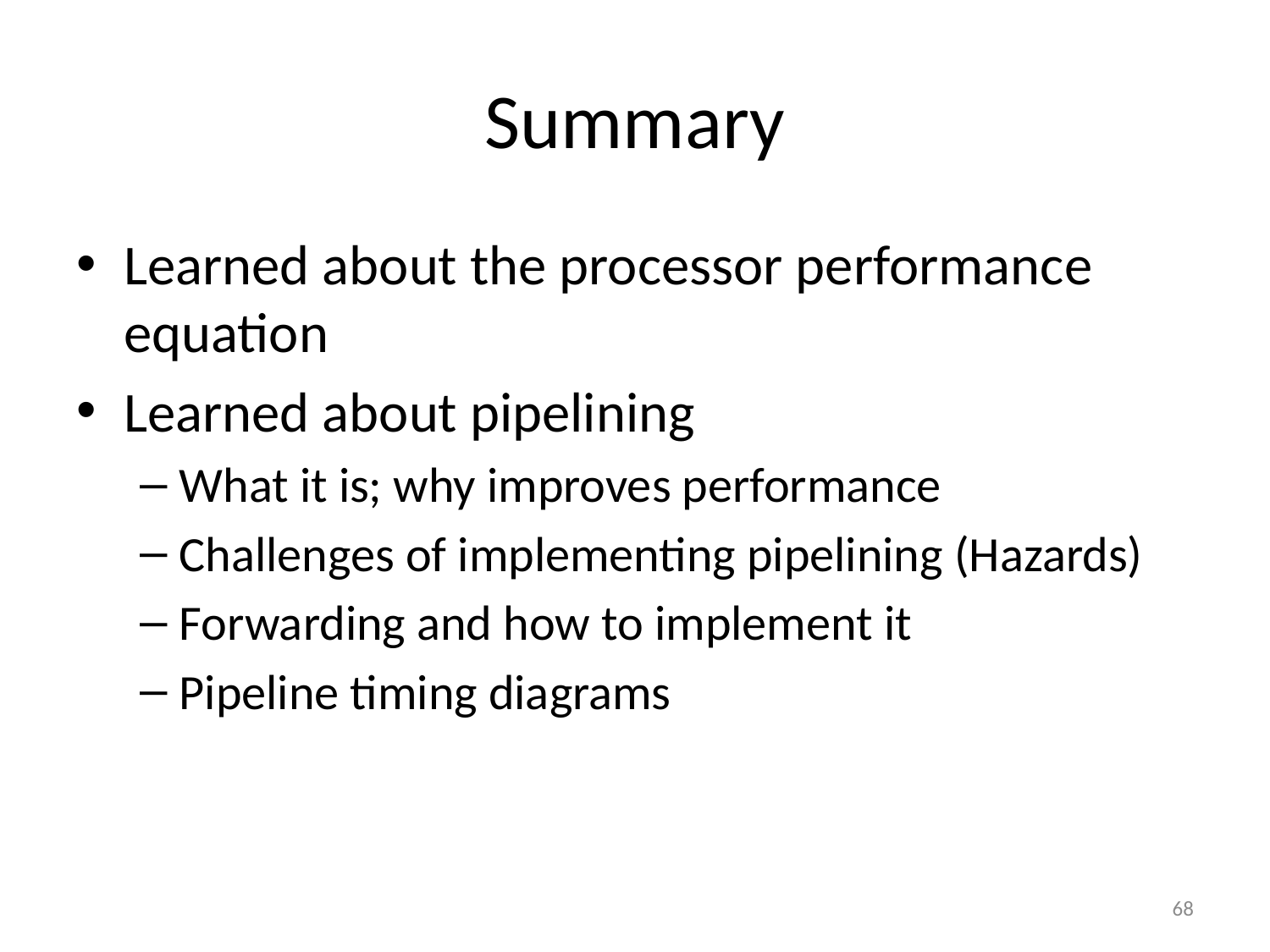

# Summary
Learned about the processor performance equation
Learned about pipelining
What it is; why improves performance
Challenges of implementing pipelining (Hazards)
Forwarding and how to implement it
Pipeline timing diagrams

68